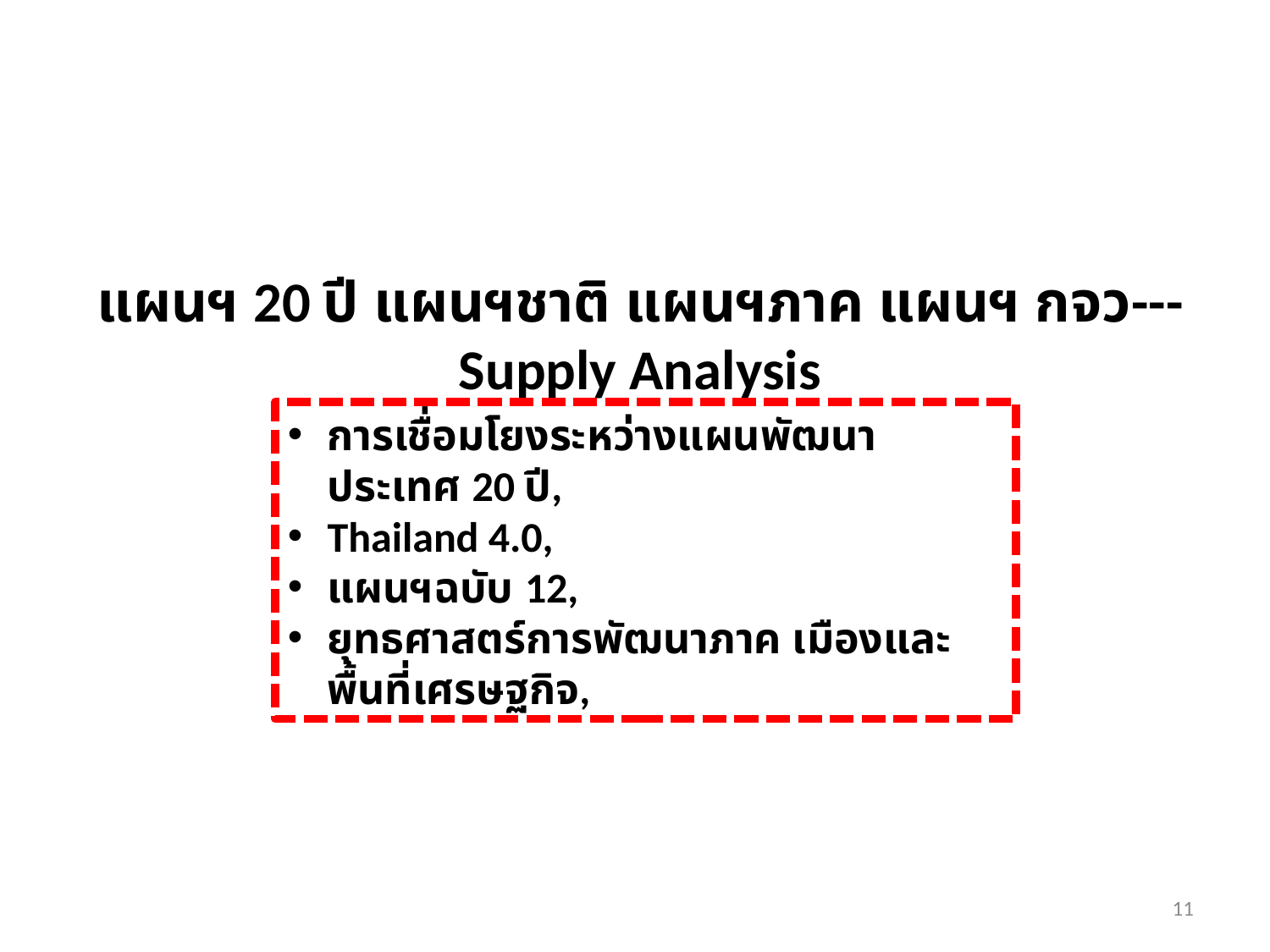

# แผนฯ 20 ปี แผนฯชาติ แผนฯภาค แผนฯ กจว---Supply Analysis
การเชื่อมโยงระหว่างแผนพัฒนาประเทศ 20 ปี,
Thailand 4.0,
แผนฯฉบับ 12,
ยุทธศาสตร์การพัฒนาภาค เมืองและพื้นที่เศรษฐกิจ,
11